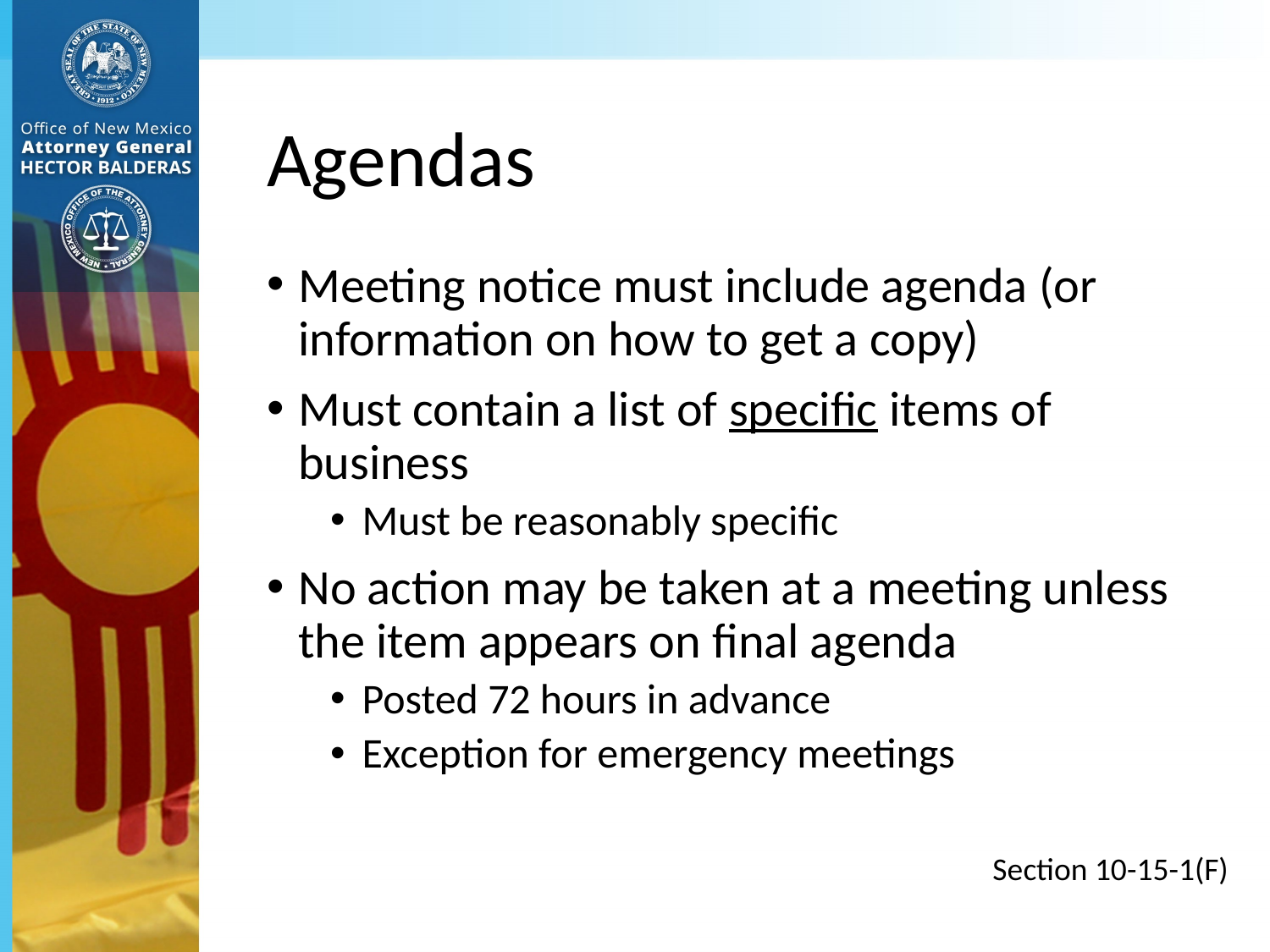

# Agendas
Meeting notice must include agenda (or information on how to get a copy)
Must contain a list of specific items of business
Must be reasonably specific
No action may be taken at a meeting unless the item appears on final agenda
Posted 72 hours in advance
Exception for emergency meetings
Section 10-15-1(F)